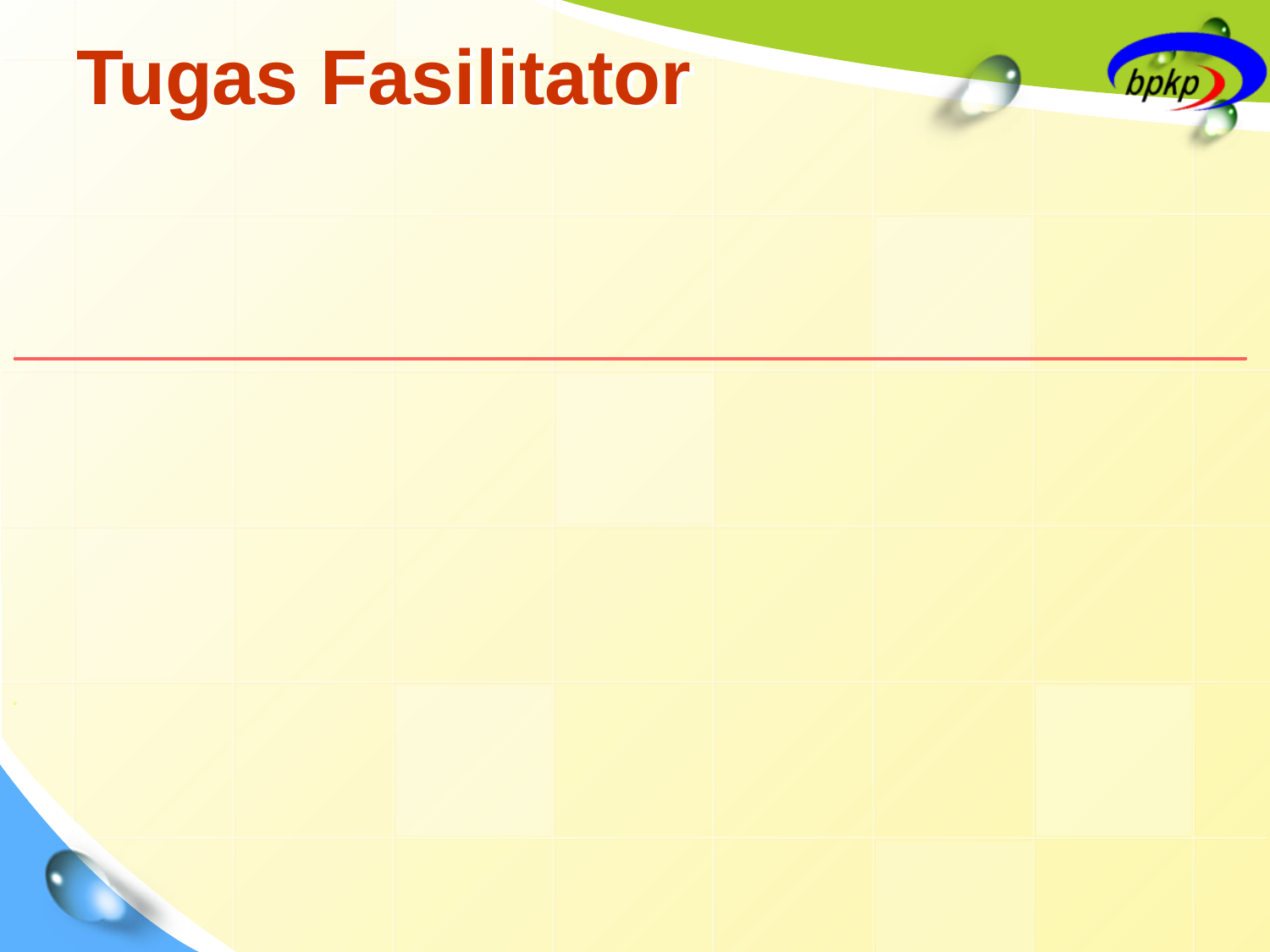

# Tugas Fasilitator
Utama:  sebagai penyelenggara dan komunikator.